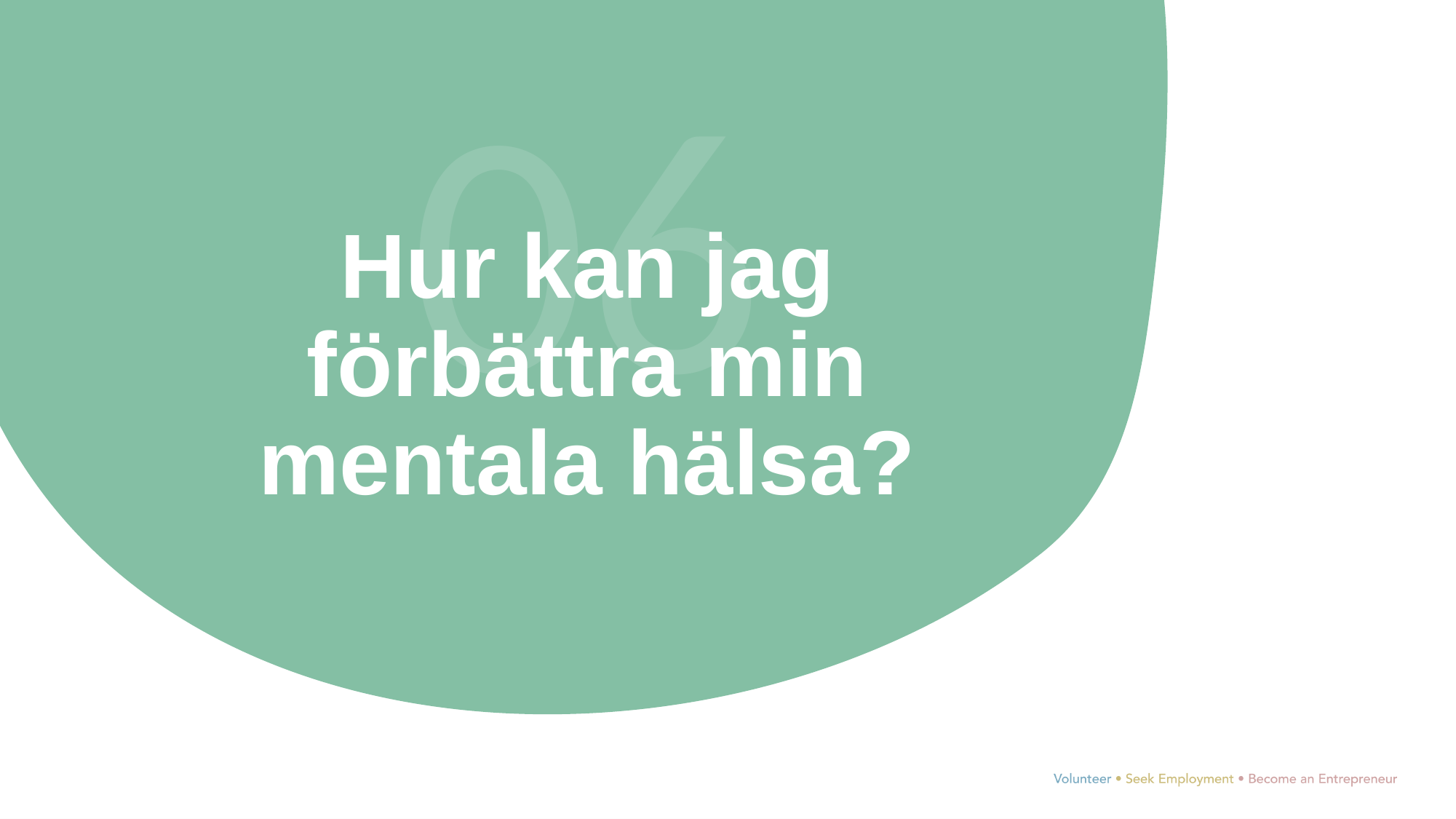

06
Hur kan jag förbättra min mentala hälsa?